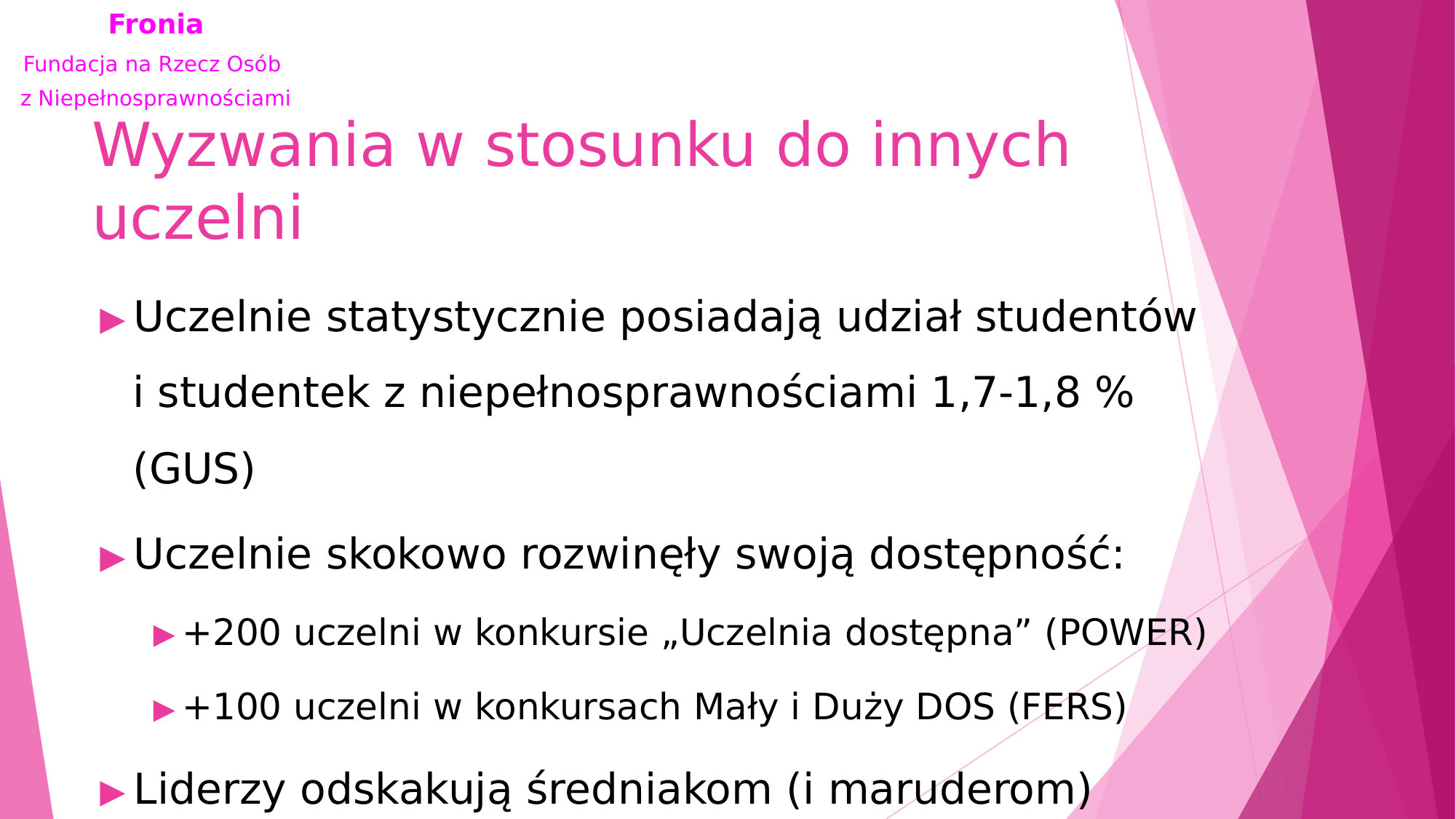

# Wyzwania w stosunku do innych uczelni
Uczelnie statystycznie posiadają udział studentów i studentek z niepełnosprawnościami 1,7-1,8 % (GUS)
Uczelnie skokowo rozwinęły swoją dostępność:
+200 uczelni w konkursie „Uczelnia dostępna” (POWER)
+100 uczelni w konkursach Mały i Duży DOS (FERS)
Liderzy odskakują średniakom (i maruderom)